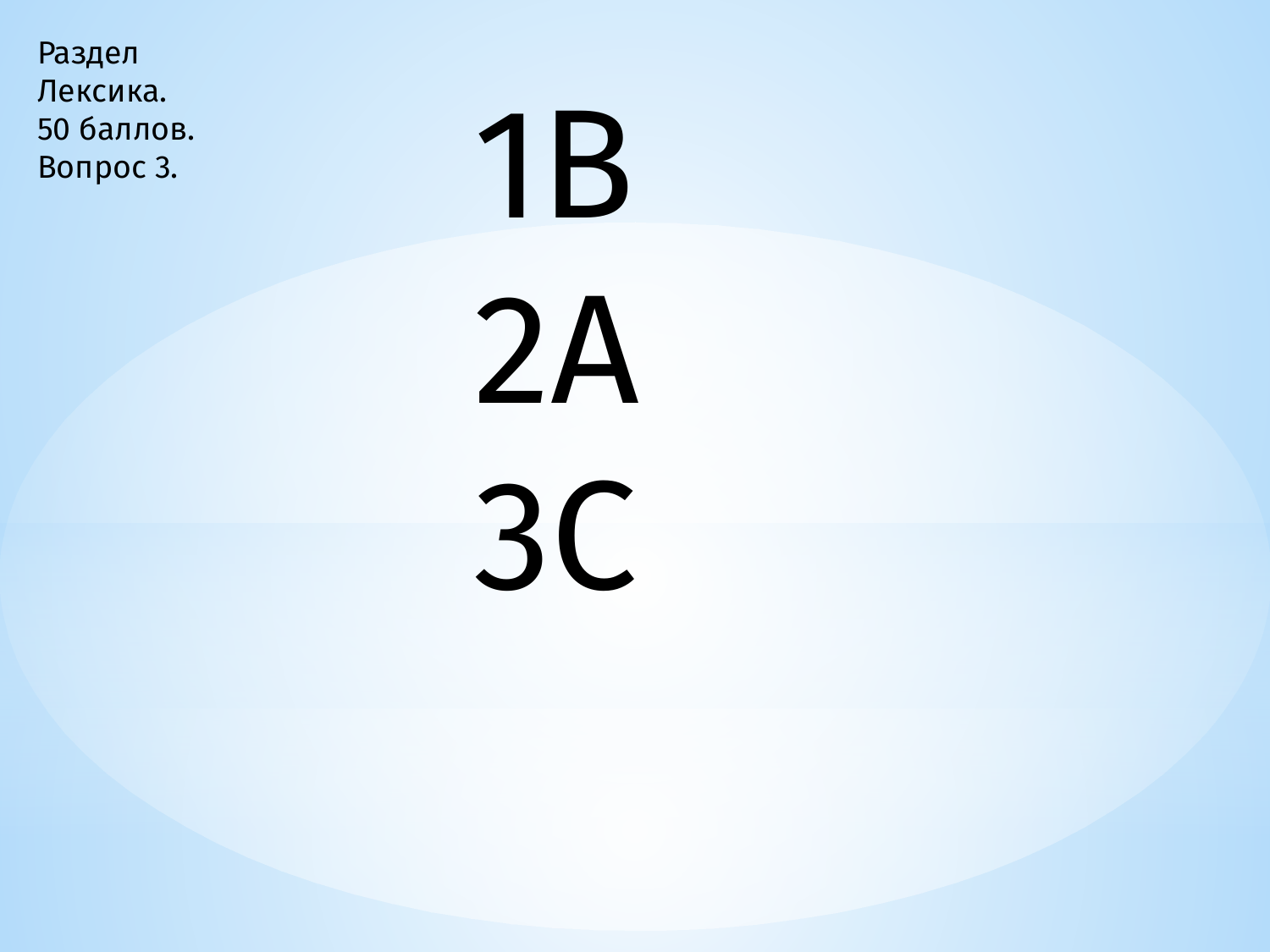

Раздел
Лексика.
50 баллов.
Вопрос 3.
1B
2A
3C